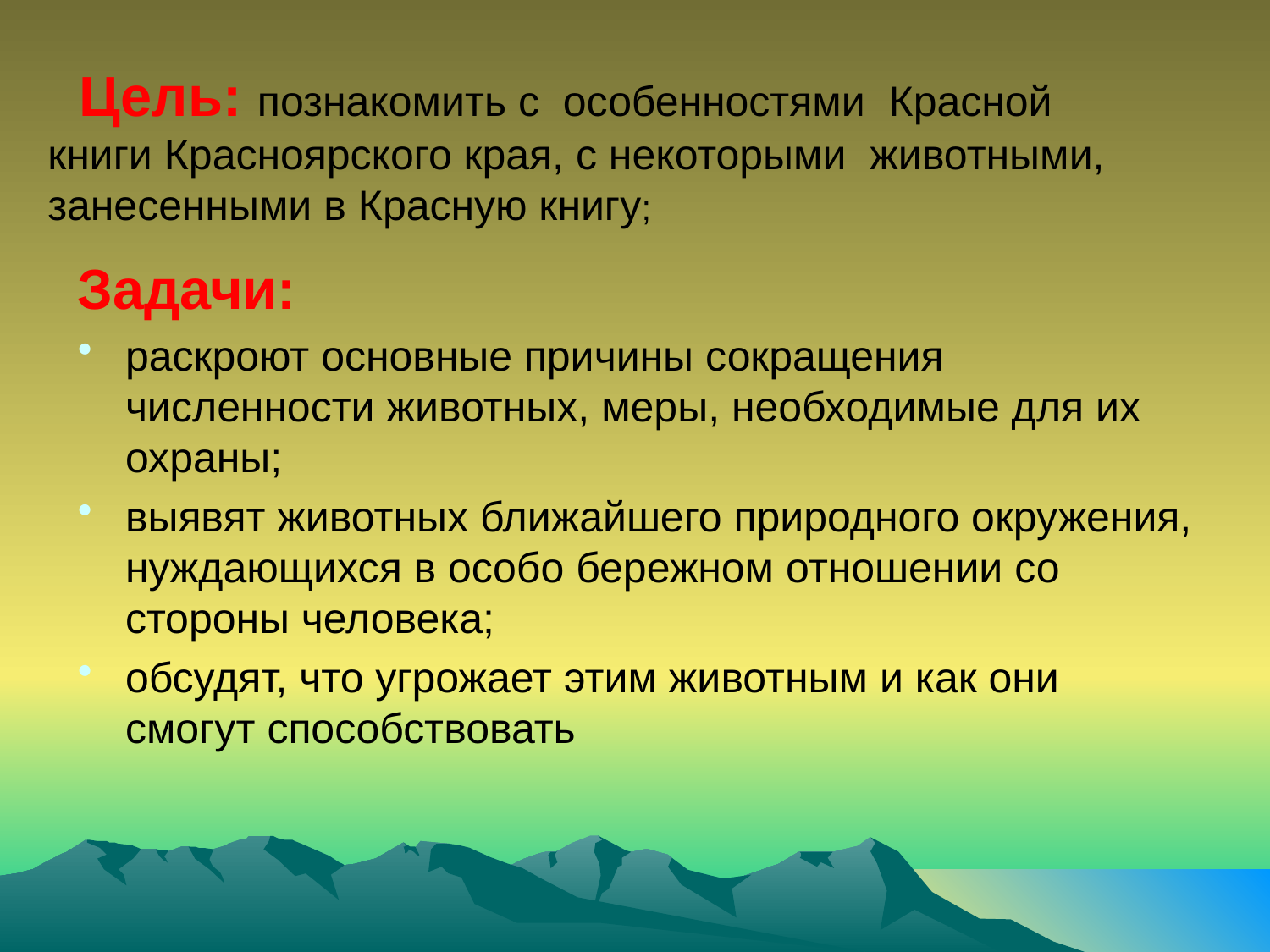

# Цель: познакомить с  особенностями  Красной книги Красноярского края, с некоторыми  животными, занесенными в Красную книгу;
Задачи:
раскроют основные причины сокращения численности животных, меры, необходимые для их охраны;
выявят животных ближайшего природного окружения, нуждающихся в особо бережном отношении со стороны человека;
обсудят, что угрожает этим животным и как они смогут способствовать